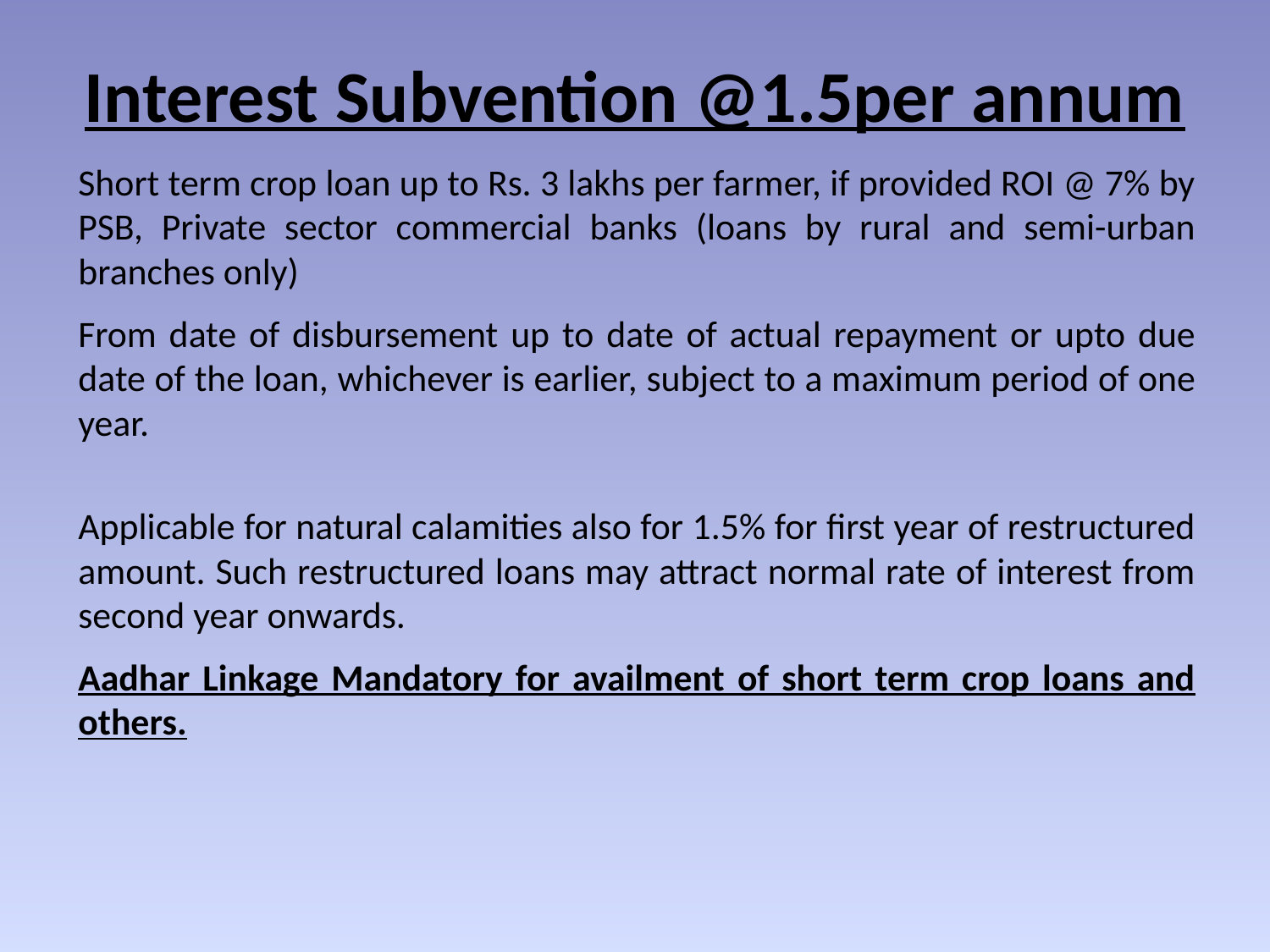

# Interest Subvention @1.5per annum
Short term crop loan up to Rs. 3 lakhs per farmer, if provided ROI @ 7% by PSB, Private sector commercial banks (loans by rural and semi-urban branches only)
From date of disbursement up to date of actual repayment or upto due date of the loan, whichever is earlier, subject to a maximum period of one year.

Applicable for natural calamities also for 1.5% for first year of restructured amount. Such restructured loans may attract normal rate of interest from second year onwards.
Aadhar Linkage Mandatory for availment of short term crop loans and others.